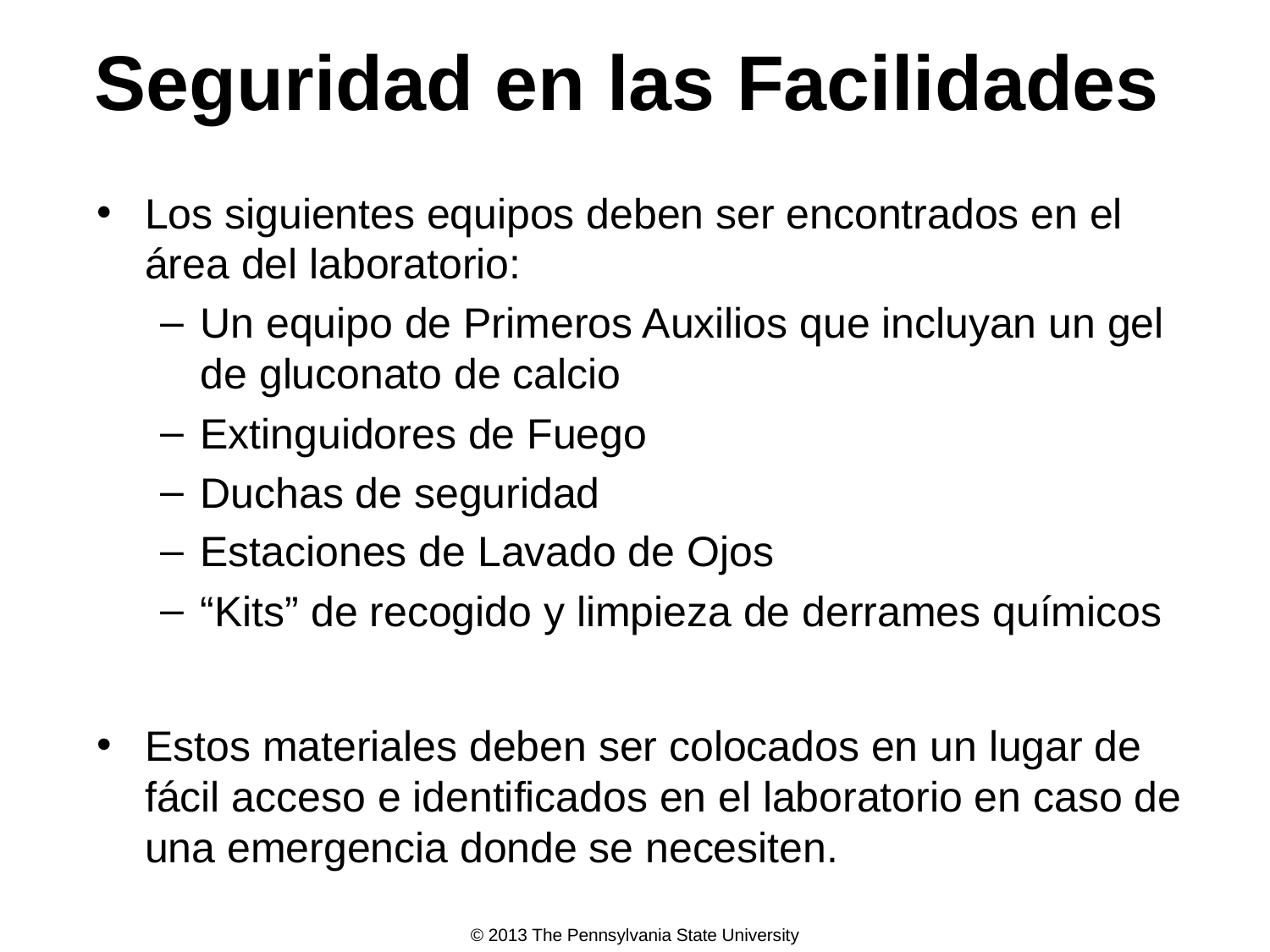

# Seguridad en las Facilidades
Los siguientes equipos deben ser encontrados en el área del laboratorio:
Un equipo de Primeros Auxilios que incluyan un gel de gluconato de calcio
Extinguidores de Fuego
Duchas de seguridad
Estaciones de Lavado de Ojos
“Kits” de recogido y limpieza de derrames químicos

Estos materiales deben ser colocados en un lugar de fácil acceso e identificados en el laboratorio en caso de una emergencia donde se necesiten.